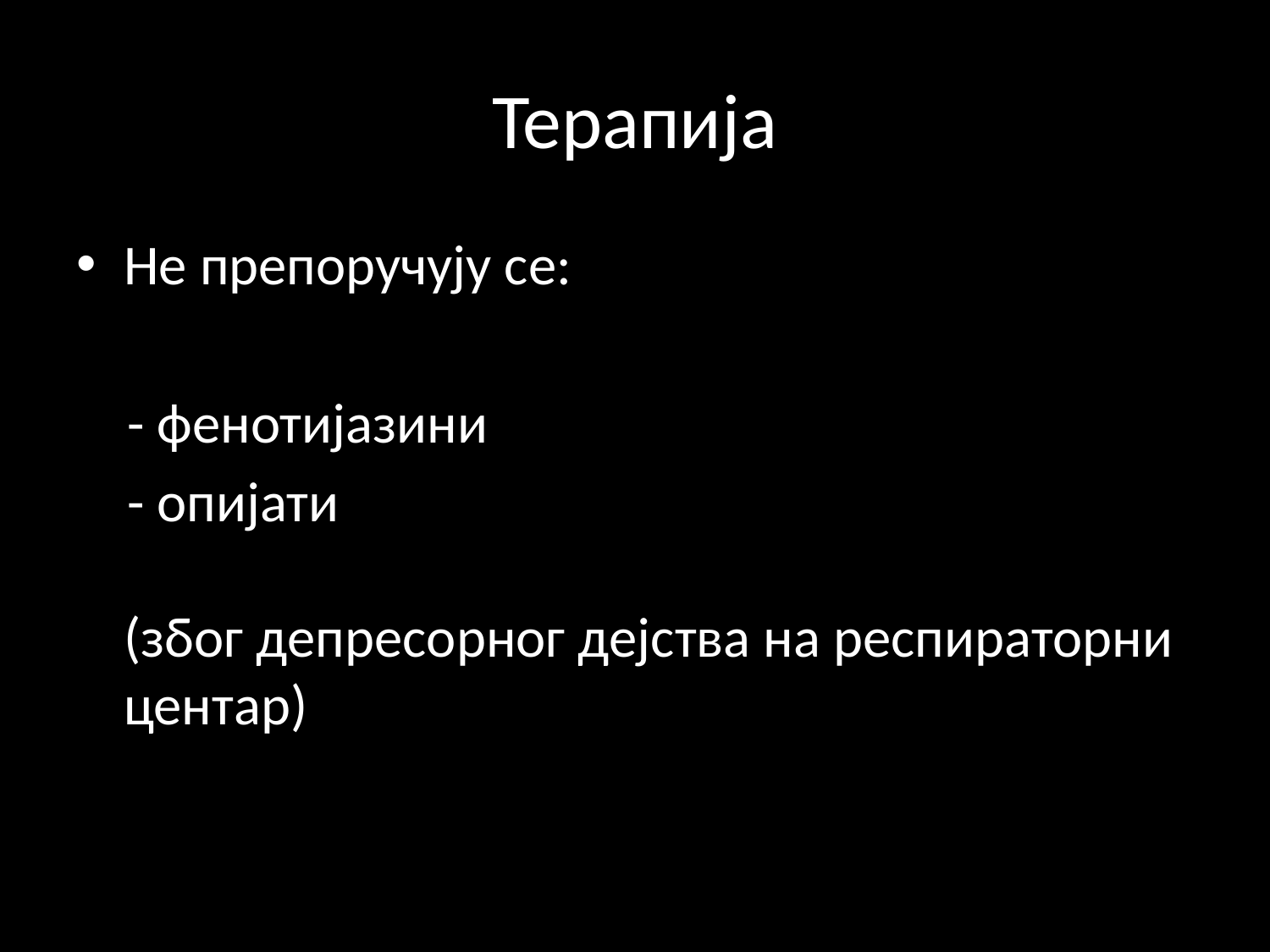

# Терапија
Не препоручују се:

    - фенотијазини
    - опијати
(због депресорног дејства на респираторни центар)